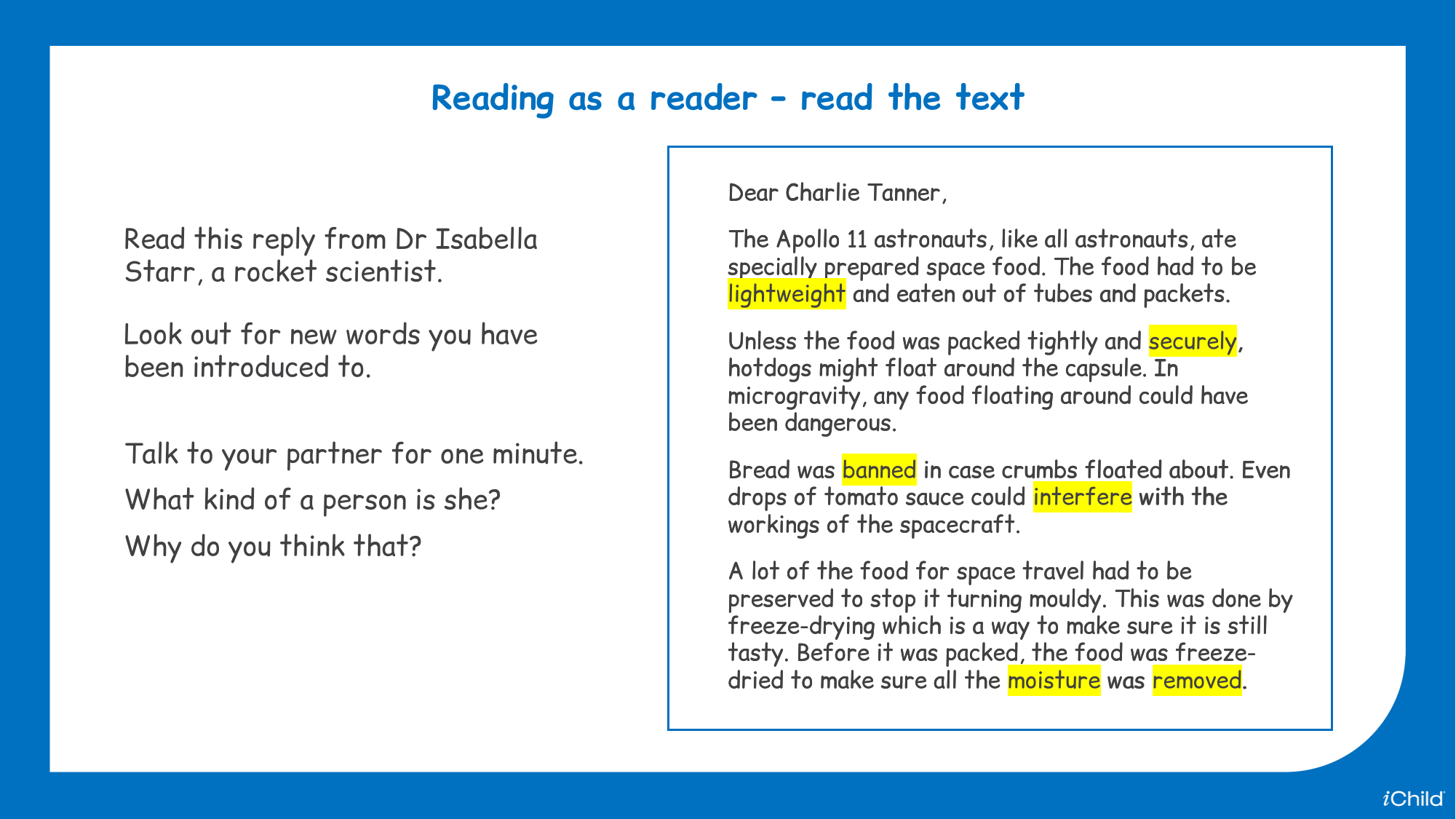

Reading as a reader – read the text

Dear Charlie Tanner,
The Apollo 11 astronauts, like all astronauts, ate specially prepared space food. The food had to be lightweight and eaten out of tubes and packets.
Unless the food was packed tightly and securely, hotdogs might float around the capsule. In microgravity, any food floating around could have been dangerous.
Bread was banned in case crumbs floated about. Even drops of tomato sauce could interfere with the workings of the spacecraft.
A lot of the food for space travel had to be preserved to stop it turning mouldy. This was done by freeze-drying which is a way to make sure it is still tasty. Before it was packed, the food was freeze-dried to make sure all the moisture was removed.
Dear Charlie Tanner,
The Apollo 11 astronauts, like all astronauts, ate specially prepared space food. The food had to be lightweight and eaten out of tubes and packets.
Unless the food was packed tightly and securely, hotdogs might float around the capsule. In microgravity, any food floating around could have been dangerous.
Bread was banned in case crumbs floated about. Even drops of tomato sauce could interfere with the workings of the spacecraft.
A lot of the food for space travel had to be preserved to stop it turning mouldy. This was done by freeze-drying which is a way to make sure it is still tasty. Before it was packed, the food was freeze-dried to make sure all the moisture was removed.
Read this reply from Dr Isabella Starr, a rocket scientist.
Look out for new words you have been introduced to.
Talk to your partner for one minute.
What kind of a person is she?
Why do you think that?